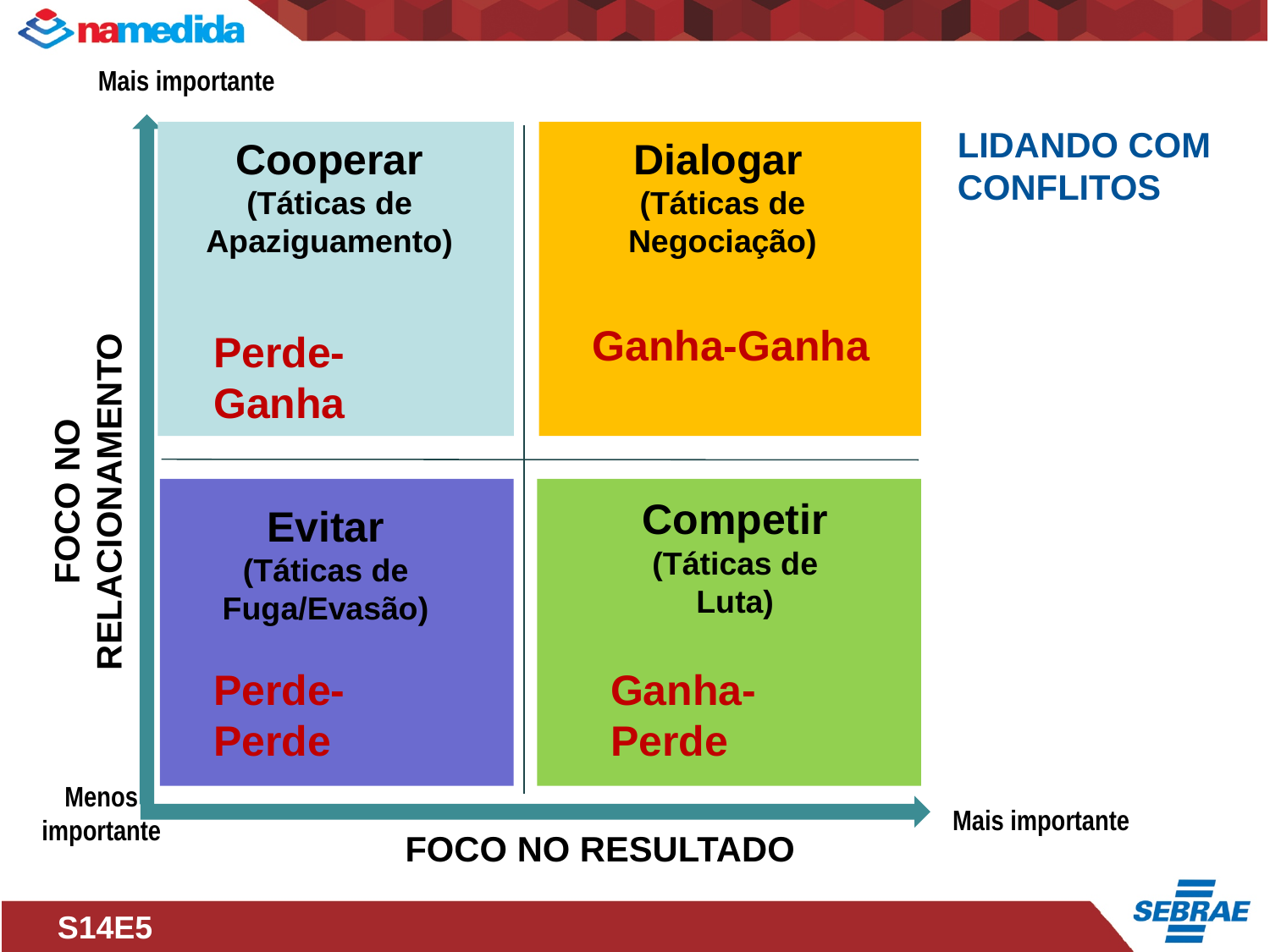

Mais importante

LIDANDO COM CONFLITOS

Cooperar
(Táticas de Apaziguamento)
Dialogar
(Táticas de Negociação)
Ganha-Ganha
Perde-Ganha
FOCO NO RELACIONAMENTO

Competir
(Táticas de Luta)
Evitar
(Táticas de Fuga/Evasão)
Perde-Perde
Ganha-Perde
Menos importante
Mais importante

FOCO NO RESULTADO
S14E5